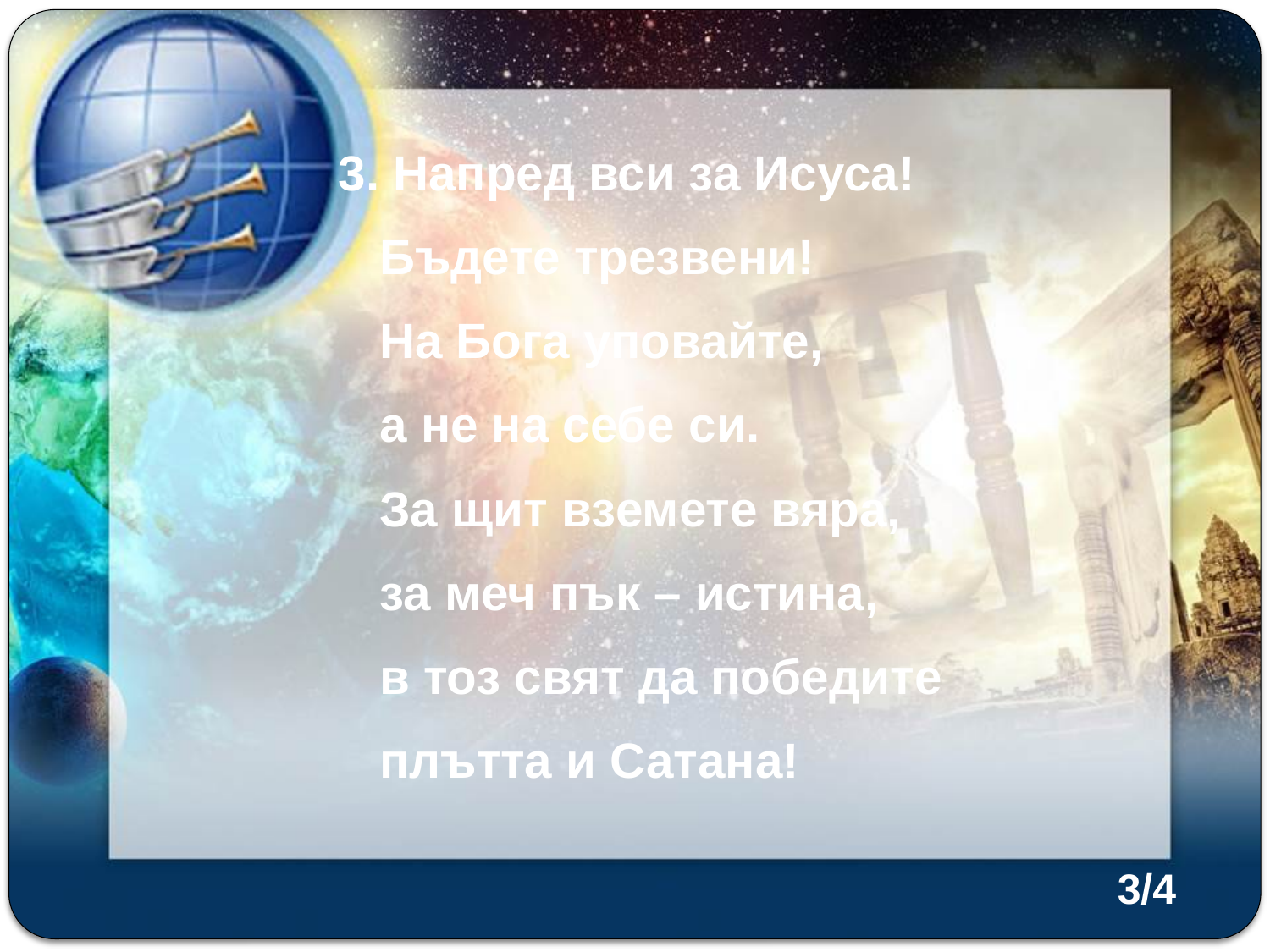

3. Напред вси за Исуса!
   Бъдете трезвени!
   На Бога уповайте,
   а не на себе си.
   За щит вземете вяра,
   за меч пък – истина,
   в тоз свят да победите
   плътта и Сатана!
3/4